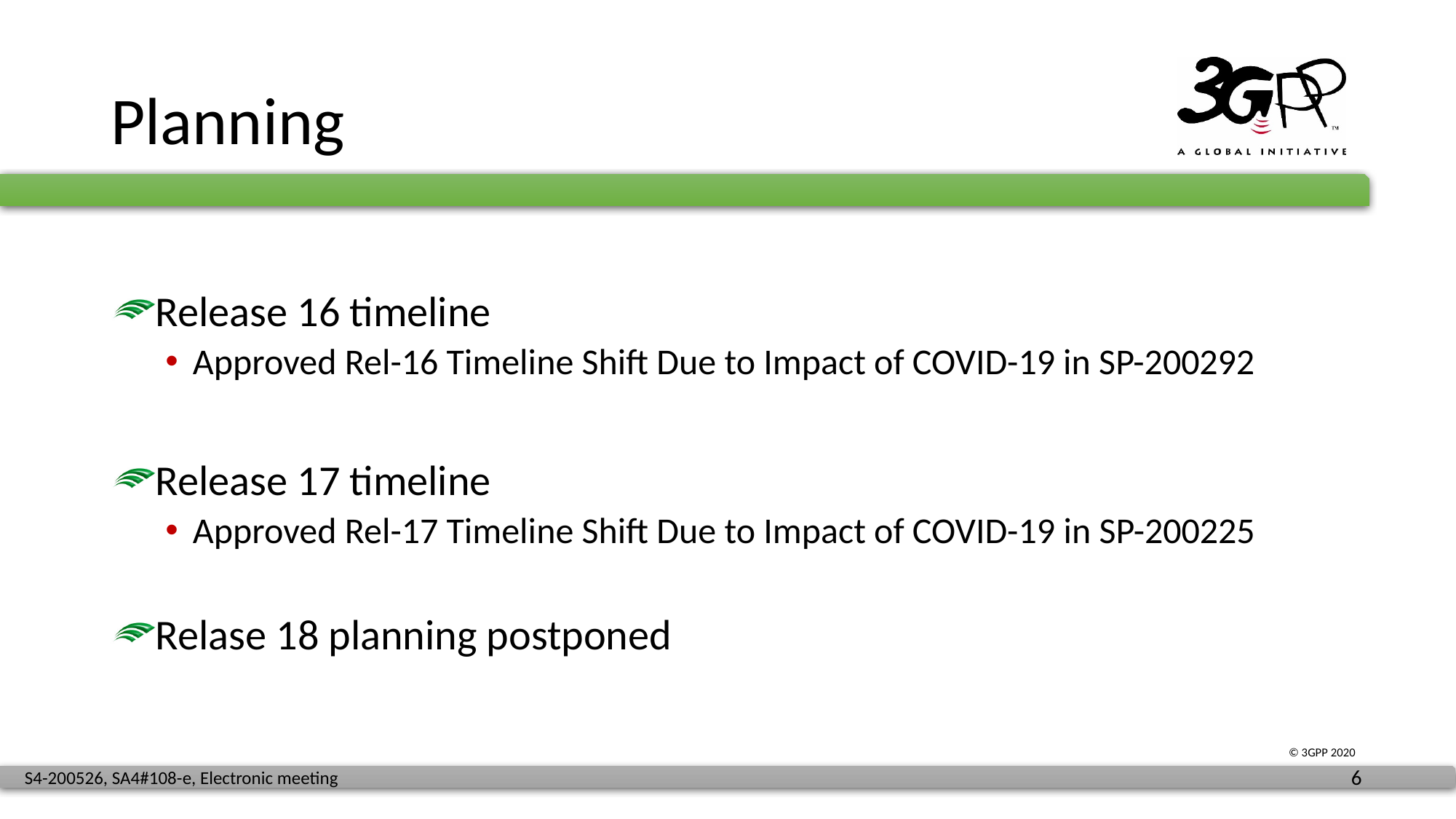

# Planning

Release 16 timeline
Approved Rel-16 Timeline Shift Due to Impact of COVID-19 in SP-200292

Release 17 timeline
Approved Rel-17 Timeline Shift Due to Impact of COVID-19 in SP-200225

Relase 18 planning postponed